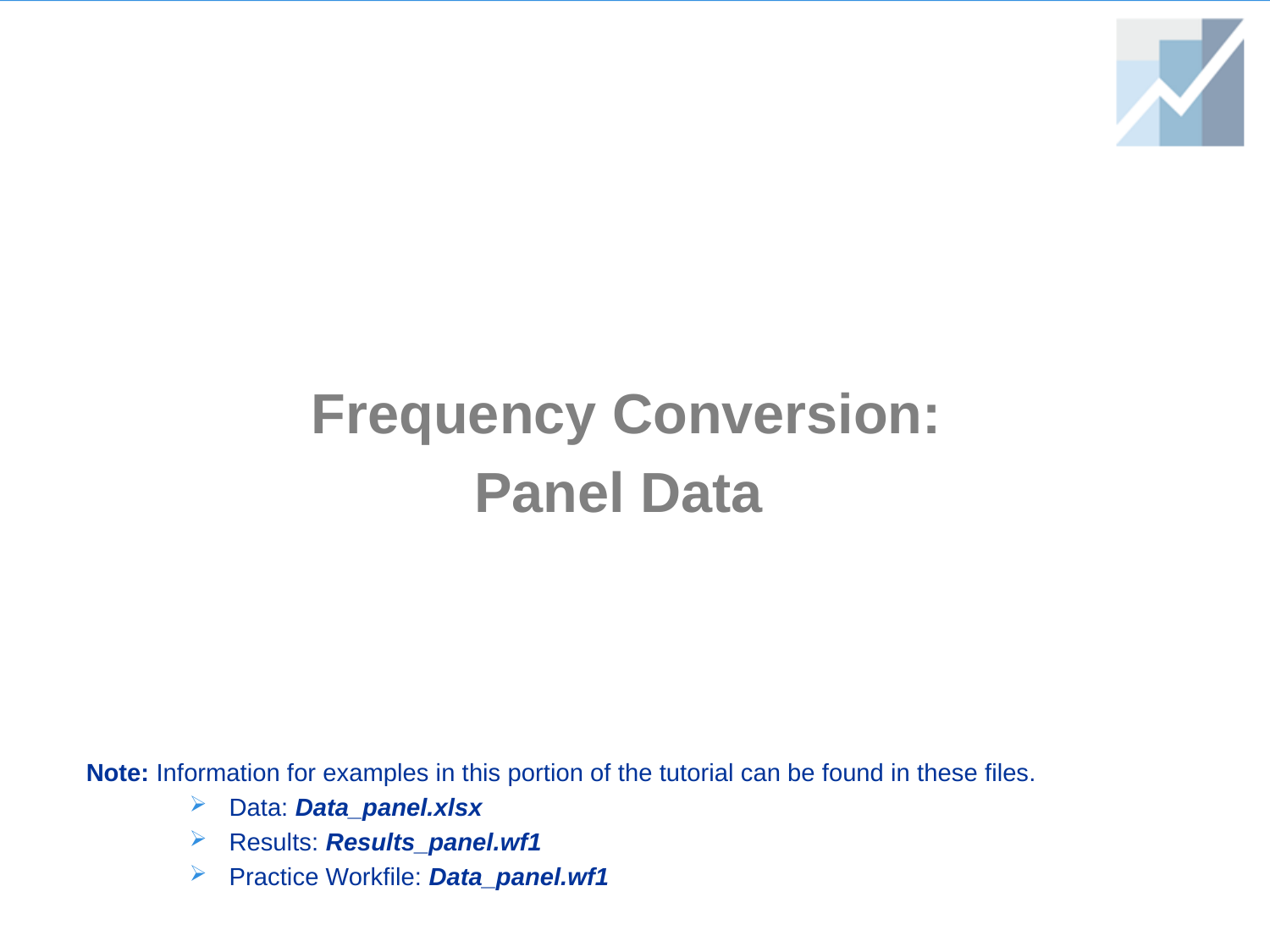

Frequency Conversion:
Panel Data
Note: Information for examples in this portion of the tutorial can be found in these files.
Data: Data_panel.xlsx
Results: Results_panel.wf1
Practice Workfile: Data_panel.wf1